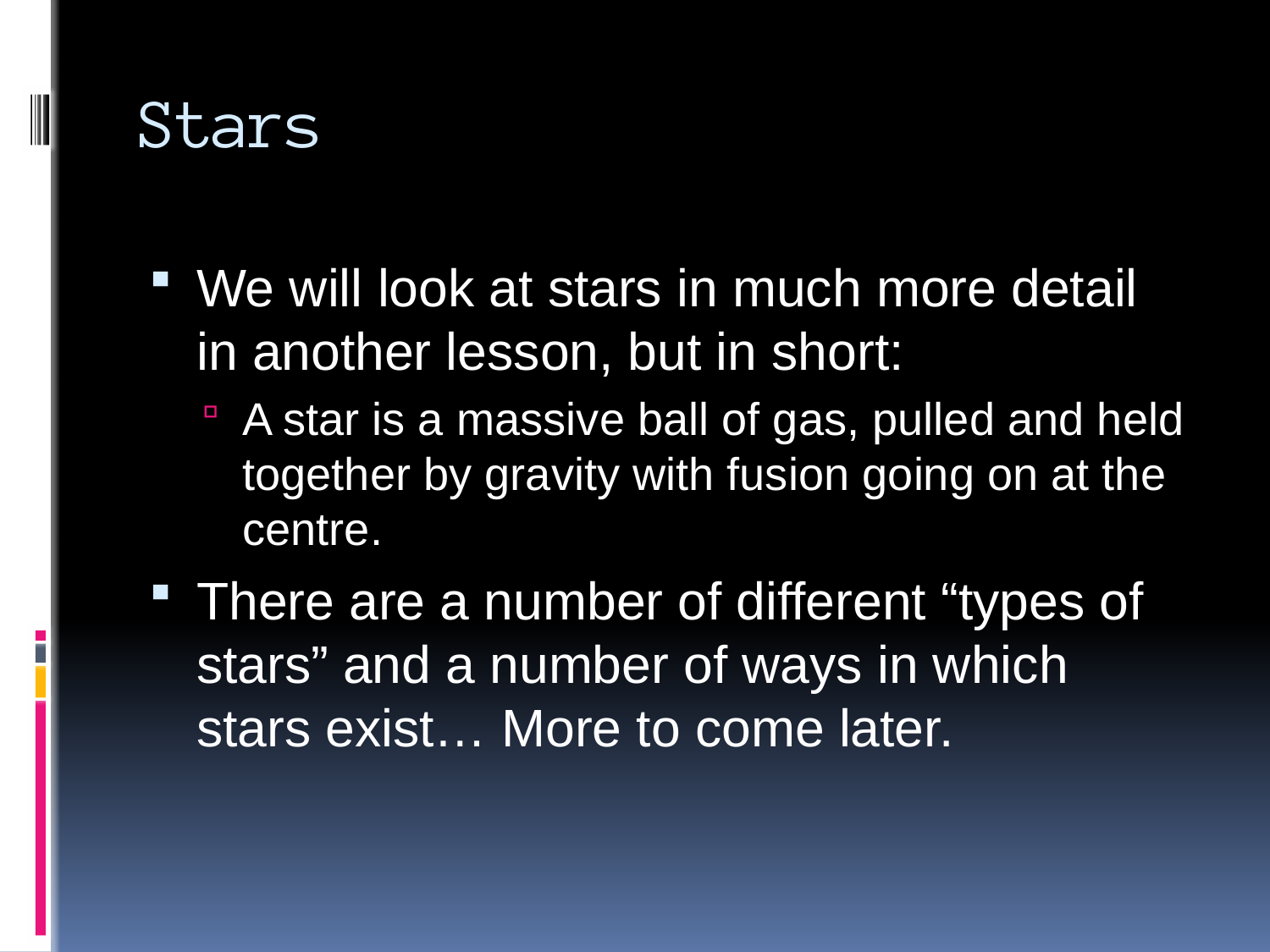

# Stars
We will look at stars in much more detail in another lesson, but in short:
A star is a massive ball of gas, pulled and held together by gravity with fusion going on at the centre.
There are a number of different “types of stars” and a number of ways in which stars exist… More to come later.